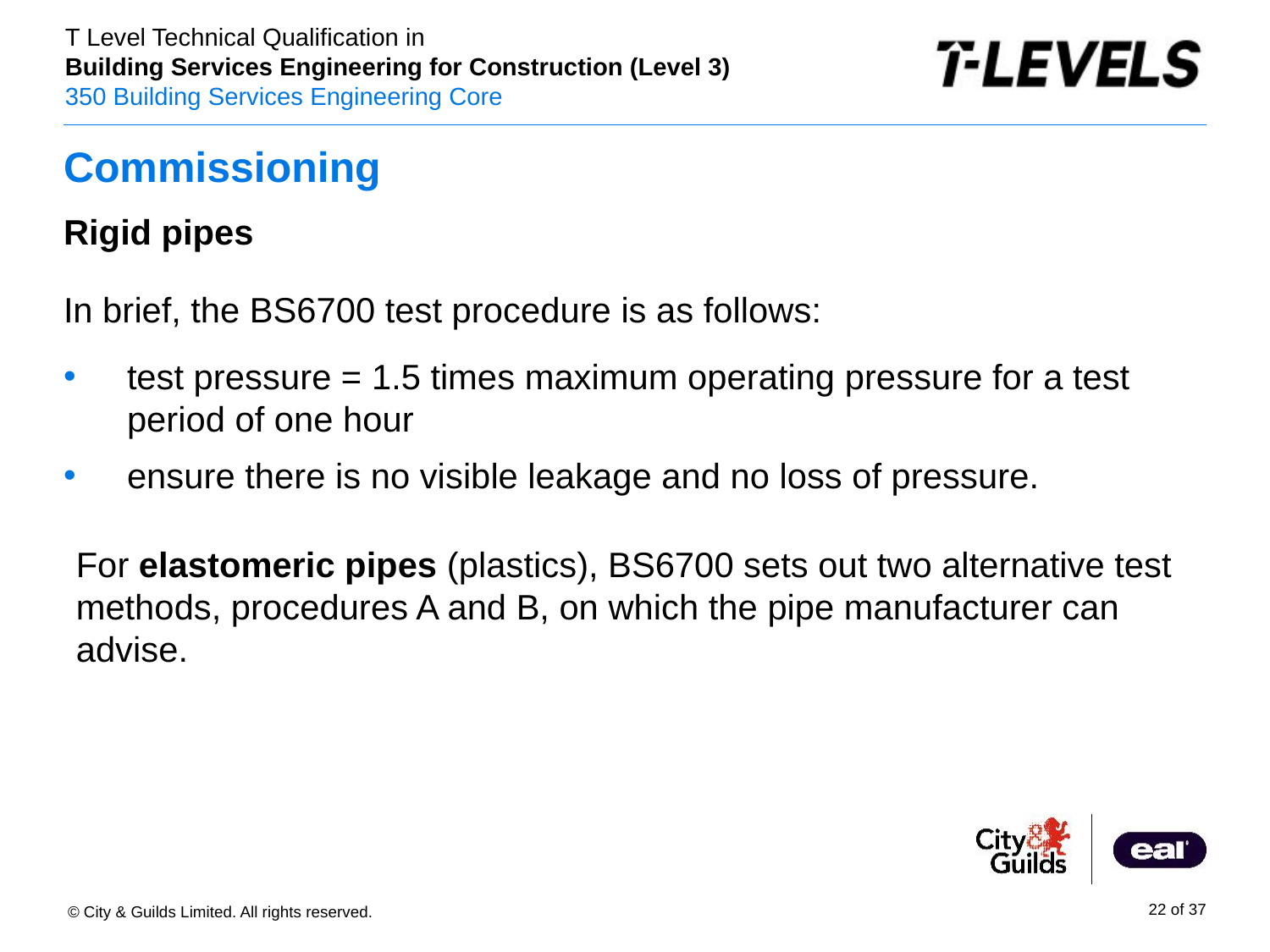

# Commissioning
Rigid pipes
In brief, the BS6700 test procedure is as follows:
test pressure = 1.5 times maximum operating pressure for a test period of one hour
ensure there is no visible leakage and no loss of pressure.
For elastomeric pipes (plastics), BS6700 sets out two alternative test methods, procedures A and B, on which the pipe manufacturer can advise.